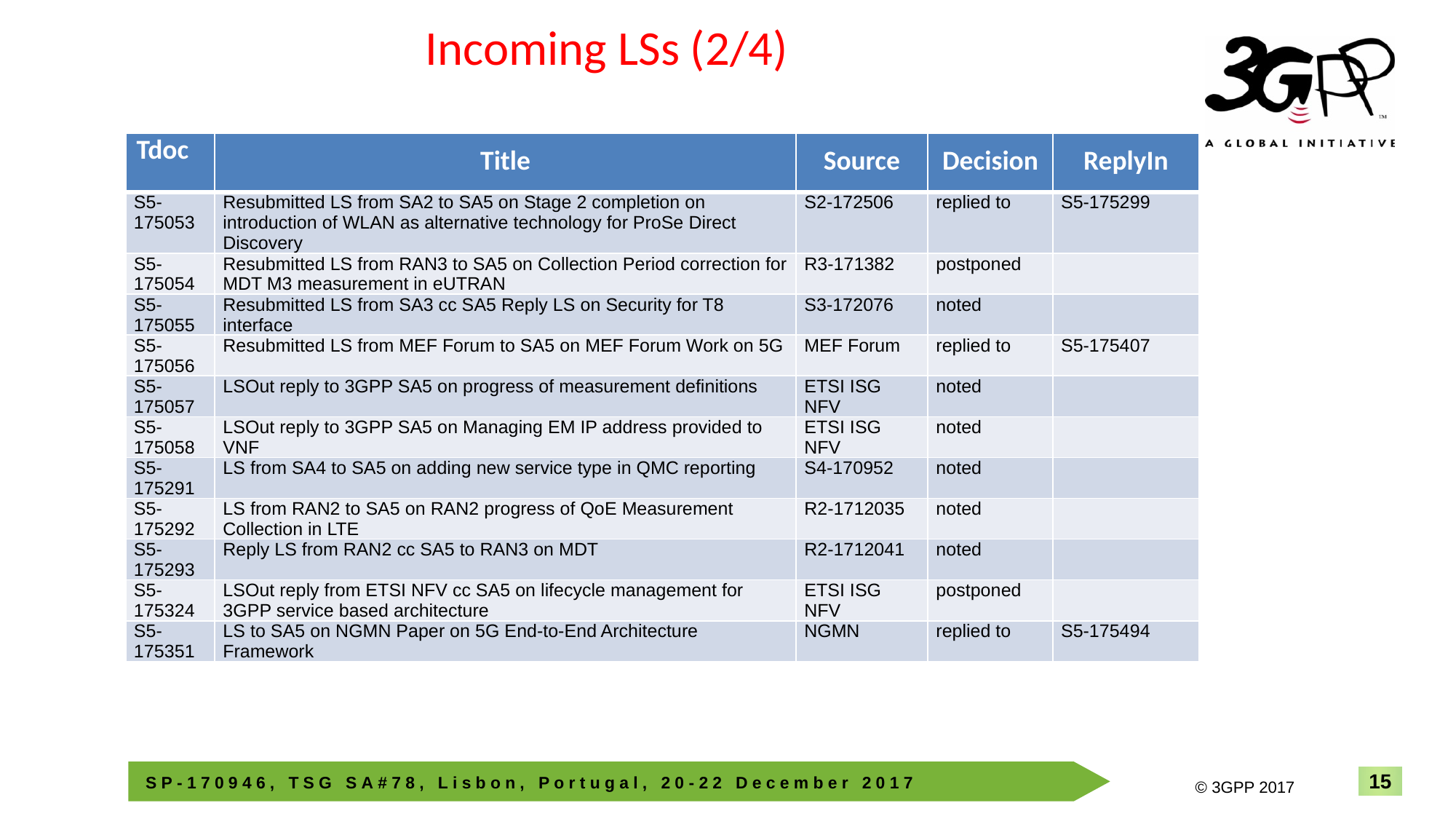

# Incoming LSs (2/4)
| Tdoc | Title | Source | Decision | ReplyIn |
| --- | --- | --- | --- | --- |
| S5-175053 | Resubmitted LS from SA2 to SA5 on Stage 2 completion on introduction of WLAN as alternative technology for ProSe Direct Discovery | S2-172506 | replied to | S5-175299 |
| S5-175054 | Resubmitted LS from RAN3 to SA5 on Collection Period correction for MDT M3 measurement in eUTRAN | R3-171382 | postponed |  |
| S5-175055 | Resubmitted LS from SA3 cc SA5 Reply LS on Security for T8 interface | S3-172076 | noted |  |
| S5-175056 | Resubmitted LS from MEF Forum to SA5 on MEF Forum Work on 5G | MEF Forum | replied to | S5-175407 |
| S5-175057 | LSOut reply to 3GPP SA5 on progress of measurement definitions | ETSI ISG NFV | noted |  |
| S5-175058 | LSOut reply to 3GPP SA5 on Managing EM IP address provided to VNF | ETSI ISG NFV | noted |  |
| S5-175291 | LS from SA4 to SA5 on adding new service type in QMC reporting | S4-170952 | noted |  |
| S5-175292 | LS from RAN2 to SA5 on RAN2 progress of QoE Measurement Collection in LTE | R2-1712035 | noted |  |
| S5-175293 | Reply LS from RAN2 cc SA5 to RAN3 on MDT | R2-1712041 | noted |  |
| S5-175324 | LSOut reply from ETSI NFV cc SA5 on lifecycle management for 3GPP service based architecture | ETSI ISG NFV | postponed |  |
| S5-175351 | LS to SA5 on NGMN Paper on 5G End-to-End Architecture Framework | NGMN | replied to | S5-175494 |